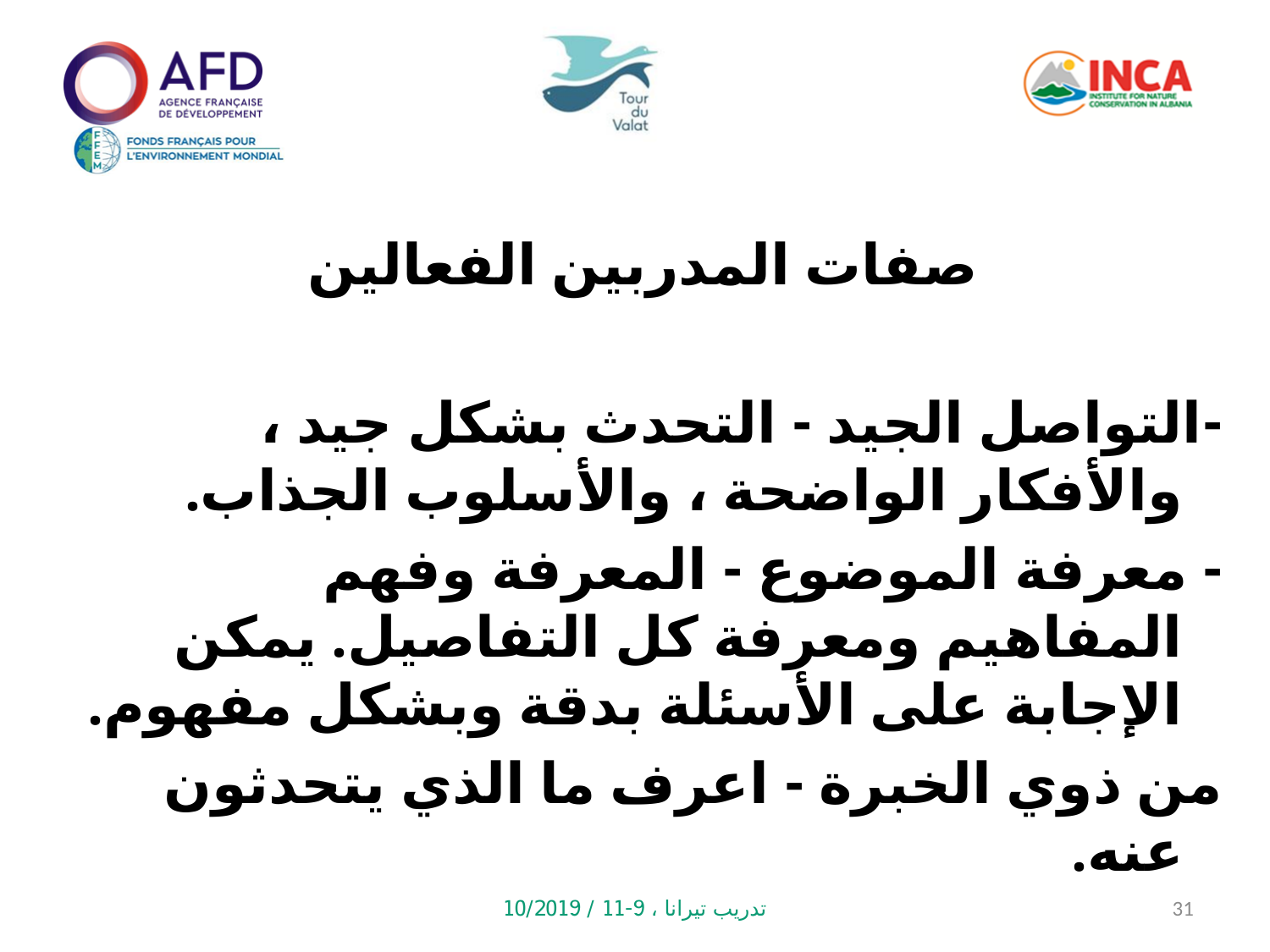

صفات المدربين الفعالين

-التواصل الجيد - التحدث بشكل جيد ، والأفكار الواضحة ، والأسلوب الجذاب.
- معرفة الموضوع - المعرفة وفهم المفاهيم ومعرفة كل التفاصيل. يمكن الإجابة على الأسئلة بدقة وبشكل مفهوم.
من ذوي الخبرة - اعرف ما الذي يتحدثون عنه.
تدريب تيرانا ، 9-11 / 10/2019
31